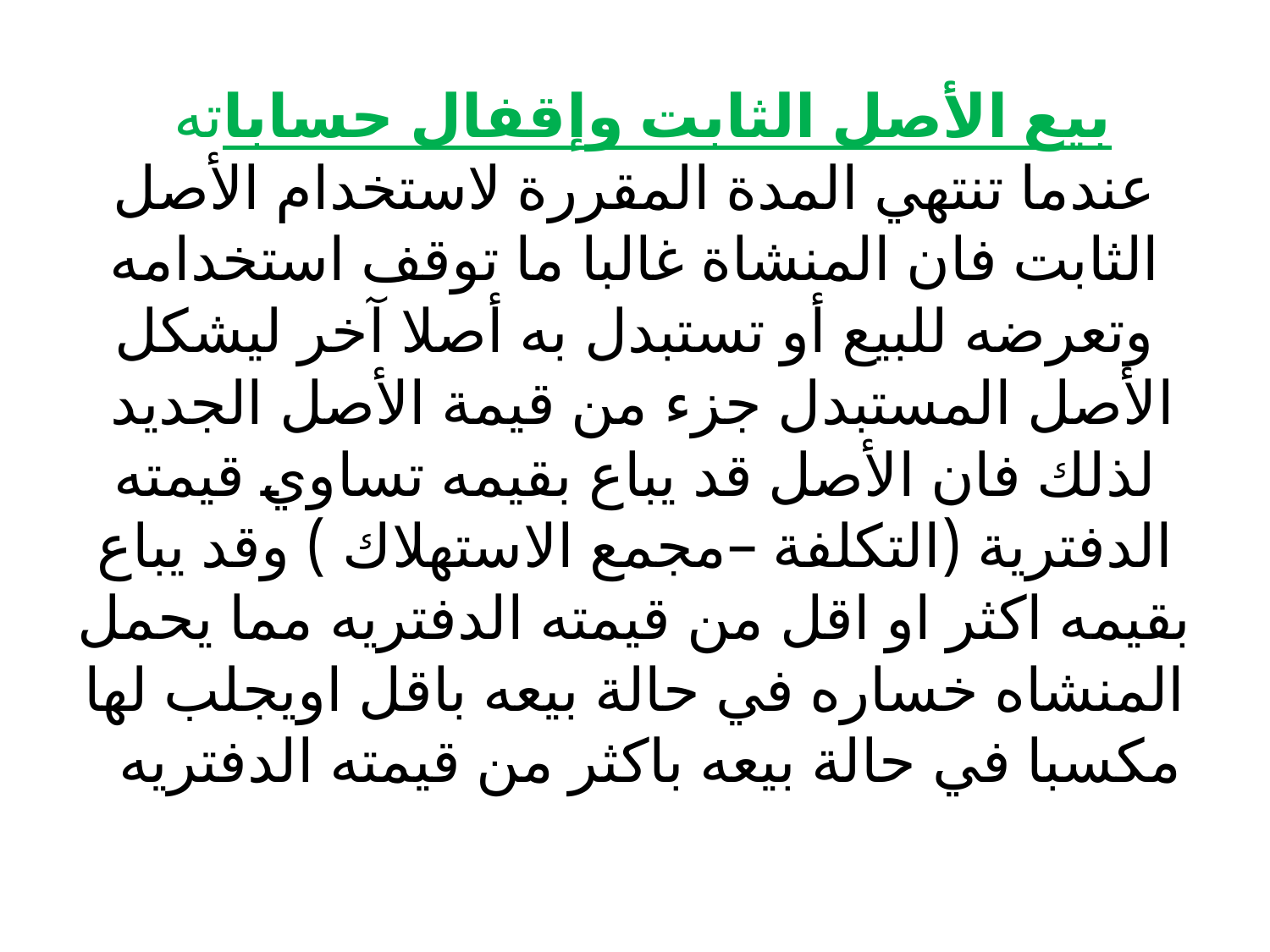

# بيع الأصل الثابت وإقفال حساباته عندما تنتهي المدة المقررة لاستخدام الأصل الثابت فان المنشاة غالبا ما توقف استخدامه وتعرضه للبيع أو تستبدل به أصلا آخر ليشكل الأصل المستبدل جزء من قيمة الأصل الجديد لذلك فان الأصل قد يباع بقيمه تساوي قيمته الدفترية (التكلفة –مجمع الاستهلاك ) وقد يباع بقيمه اكثر او اقل من قيمته الدفتريه مما يحمل المنشاه خساره في حالة بيعه باقل اويجلب لها مكسبا في حالة بيعه باكثر من قيمته الدفتريه